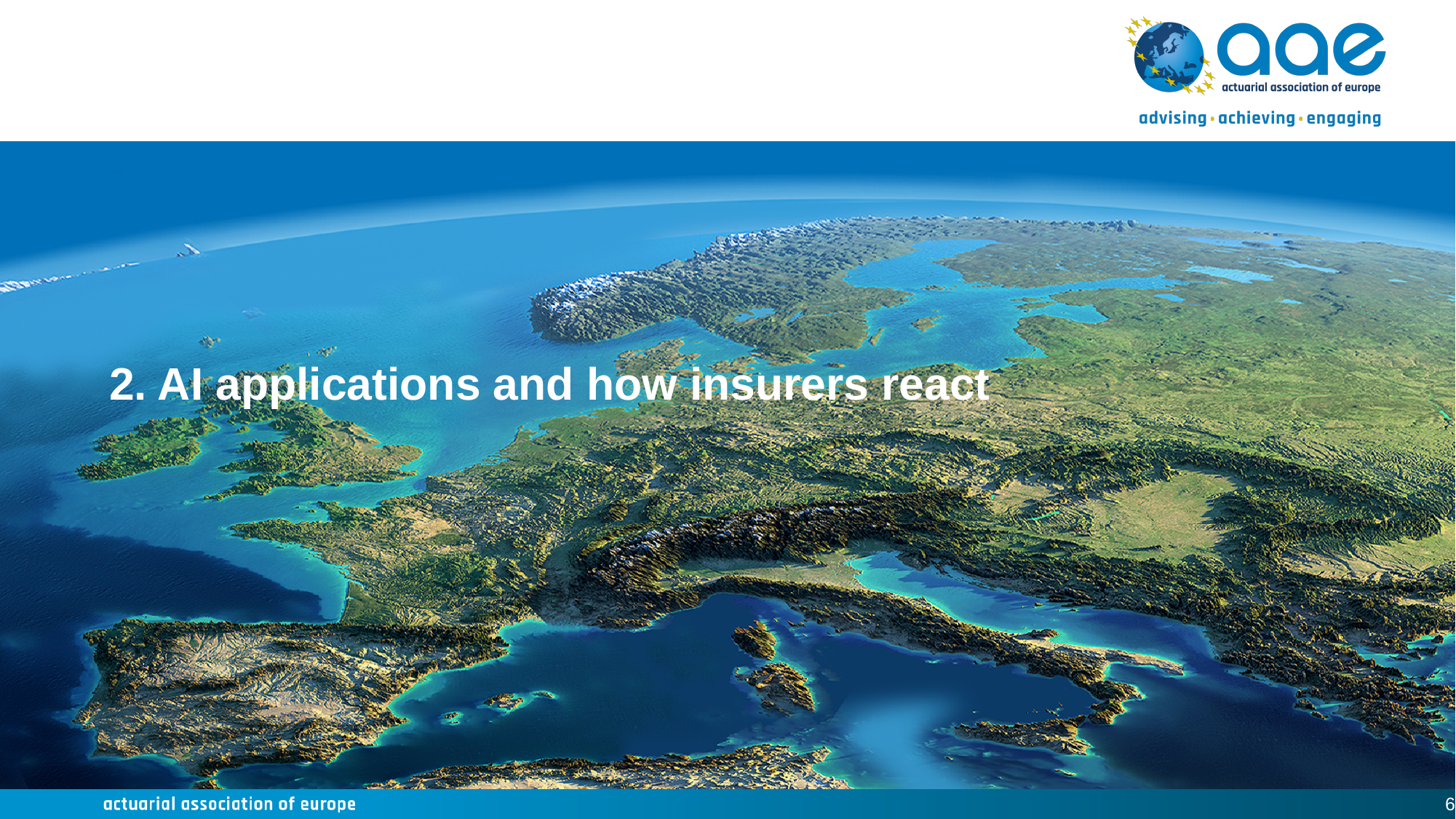

# 2. AI applications and how insurers react
6